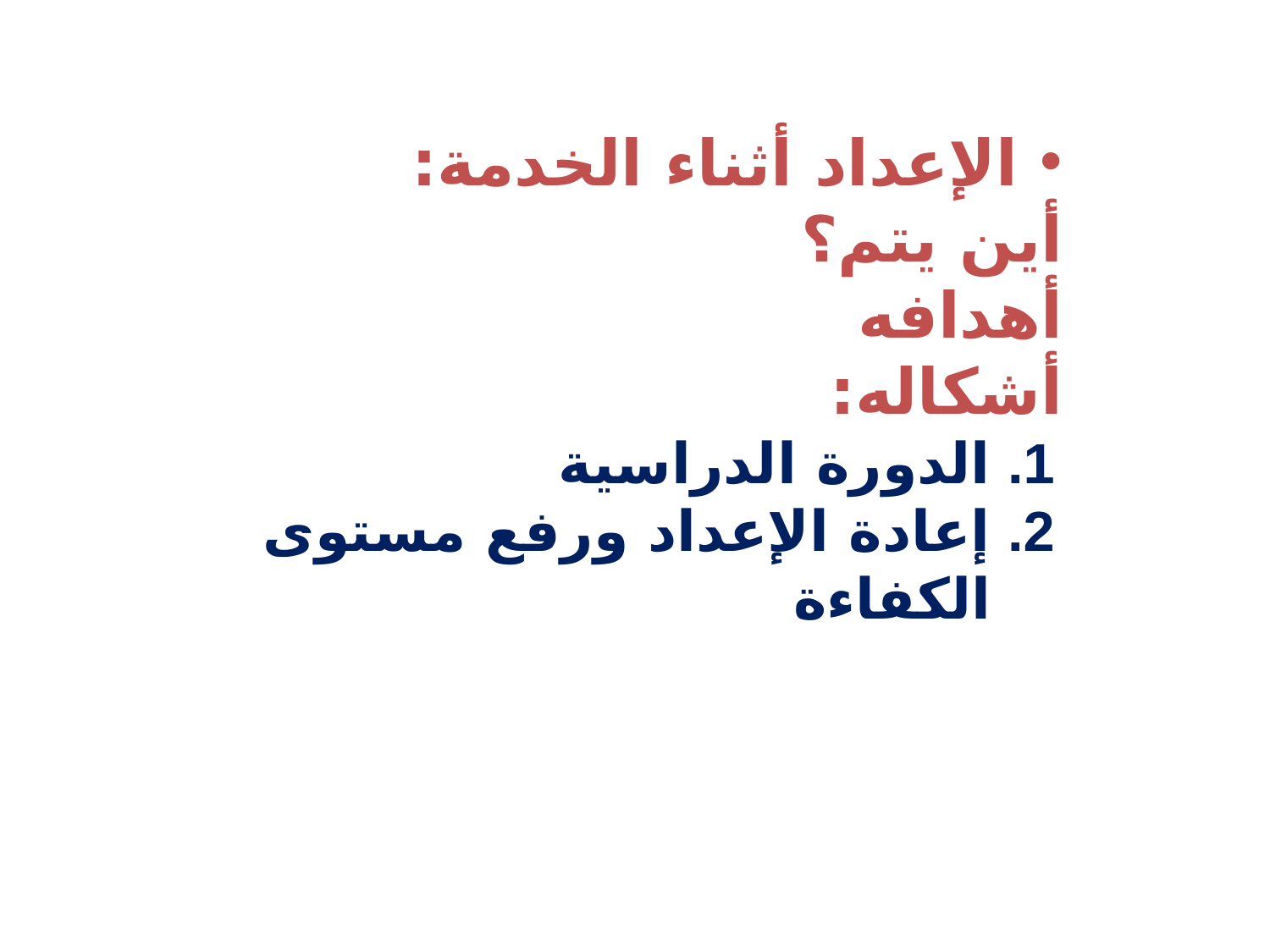

الإعداد أثناء الخدمة:
أين يتم؟
أهدافه
أشكاله:
الدورة الدراسية
إعادة الإعداد ورفع مستوى الكفاءة